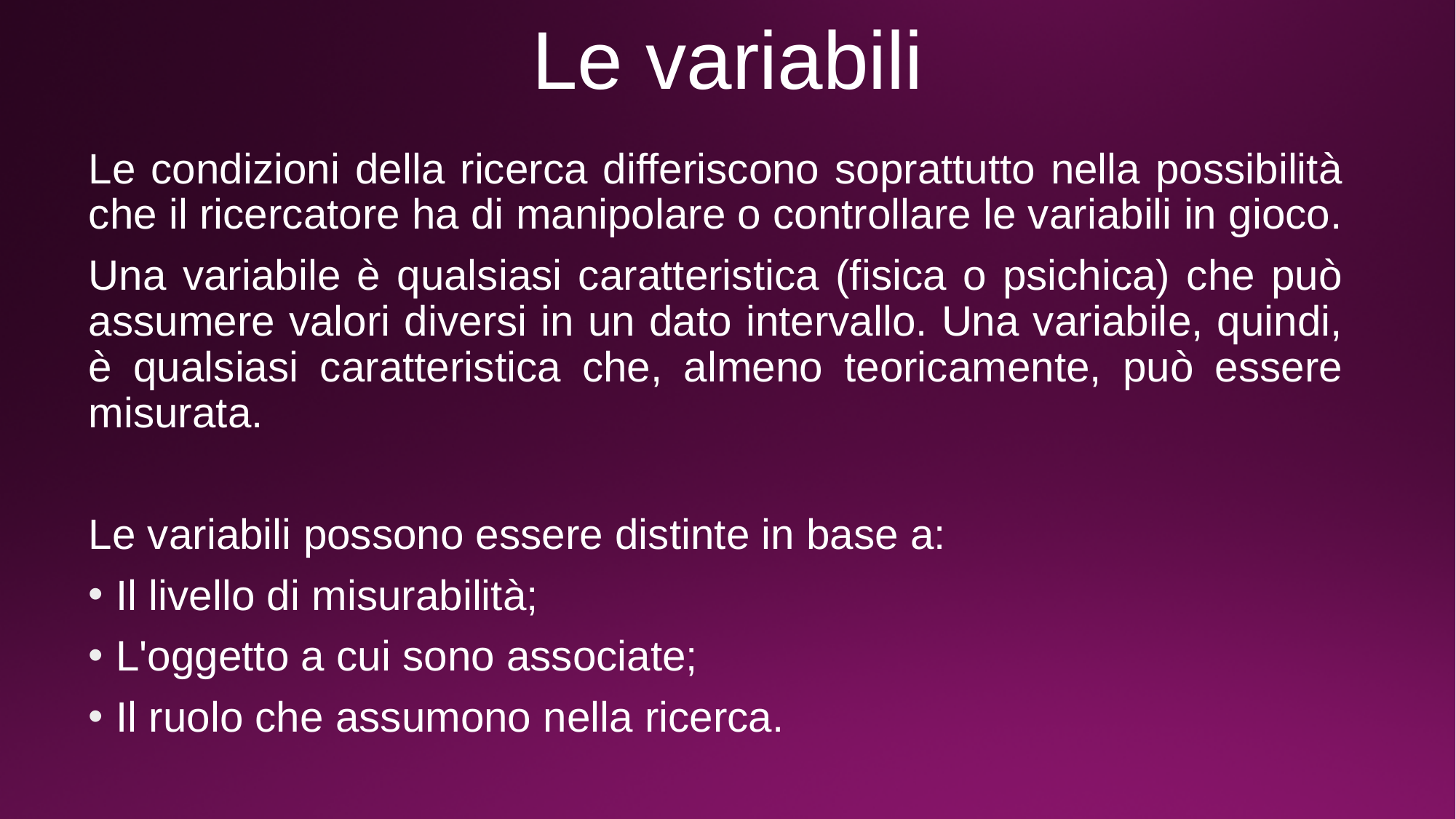

# Le variabili
Le condizioni della ricerca differiscono soprattutto nella possibilità che il ricercatore ha di manipolare o controllare le variabili in gioco.
Una variabile è qualsiasi caratteristica (fisica o psichica) che può assumere valori diversi in un dato intervallo. Una variabile, quindi, è qualsiasi caratteristica che, almeno teoricamente, può essere misurata.

Le variabili possono essere distinte in base a:
Il livello di misurabilità;
L'oggetto a cui sono associate;
Il ruolo che assumono nella ricerca.